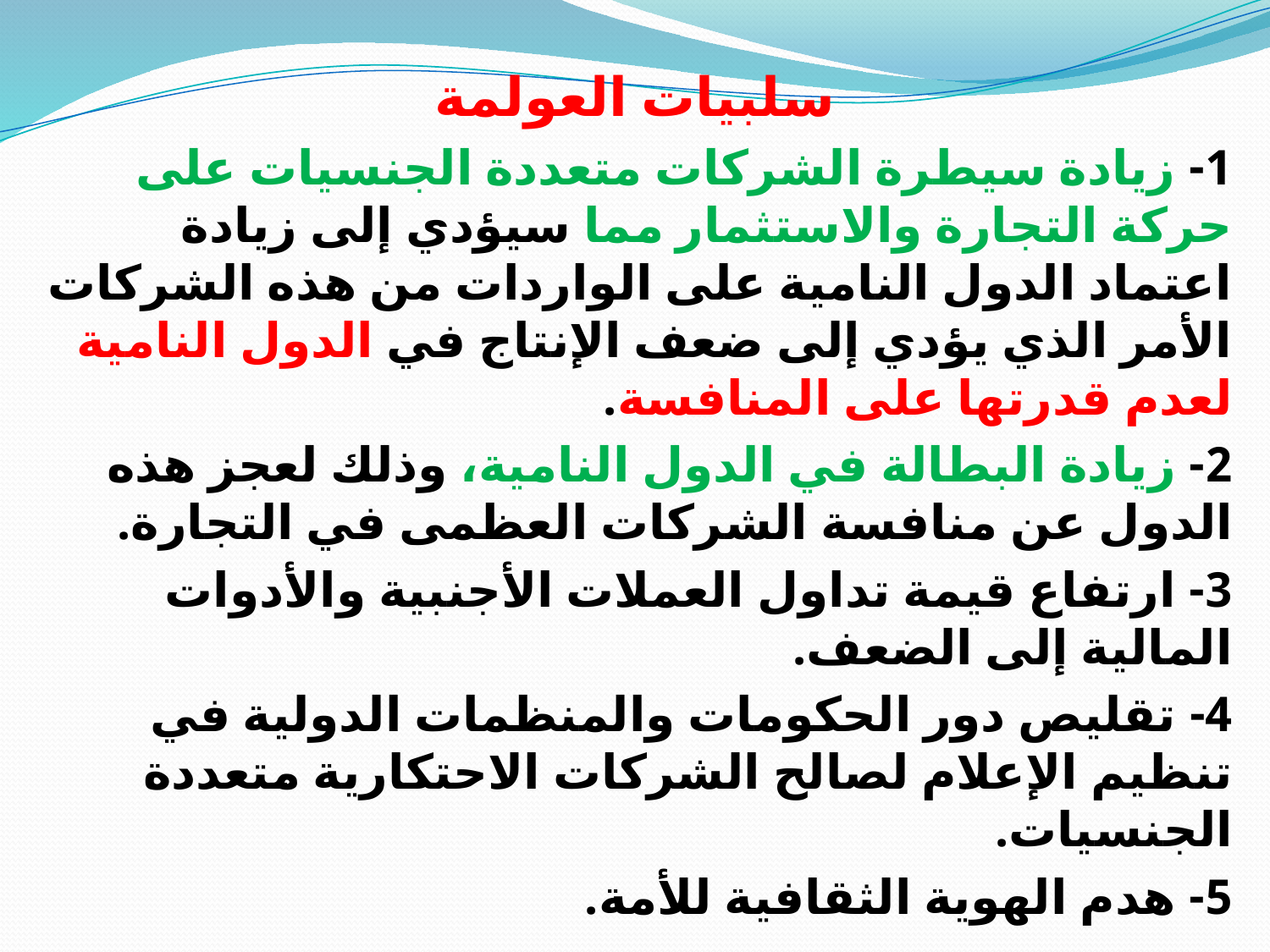

سلبيات العولمة
1- زيادة سيطرة الشركات متعددة الجنسيات على حركة التجارة والاستثمار مما سيؤدي إلى زيادة اعتماد الدول النامية على الواردات من هذه الشركات الأمر الذي يؤدي إلى ضعف الإنتاج في الدول النامية لعدم قدرتها على المنافسة.
2- زيادة البطالة في الدول النامية، وذلك لعجز هذه الدول عن منافسة الشركات العظمى في التجارة.
3- ارتفاع قيمة تداول العملات الأجنبية والأدوات المالية إلى الضعف.
4- تقليص دور الحكومات والمنظمات الدولية في تنظيم الإعلام لصالح الشركات الاحتكارية متعددة الجنسيات.
5- هدم الهوية الثقافية للأمة.